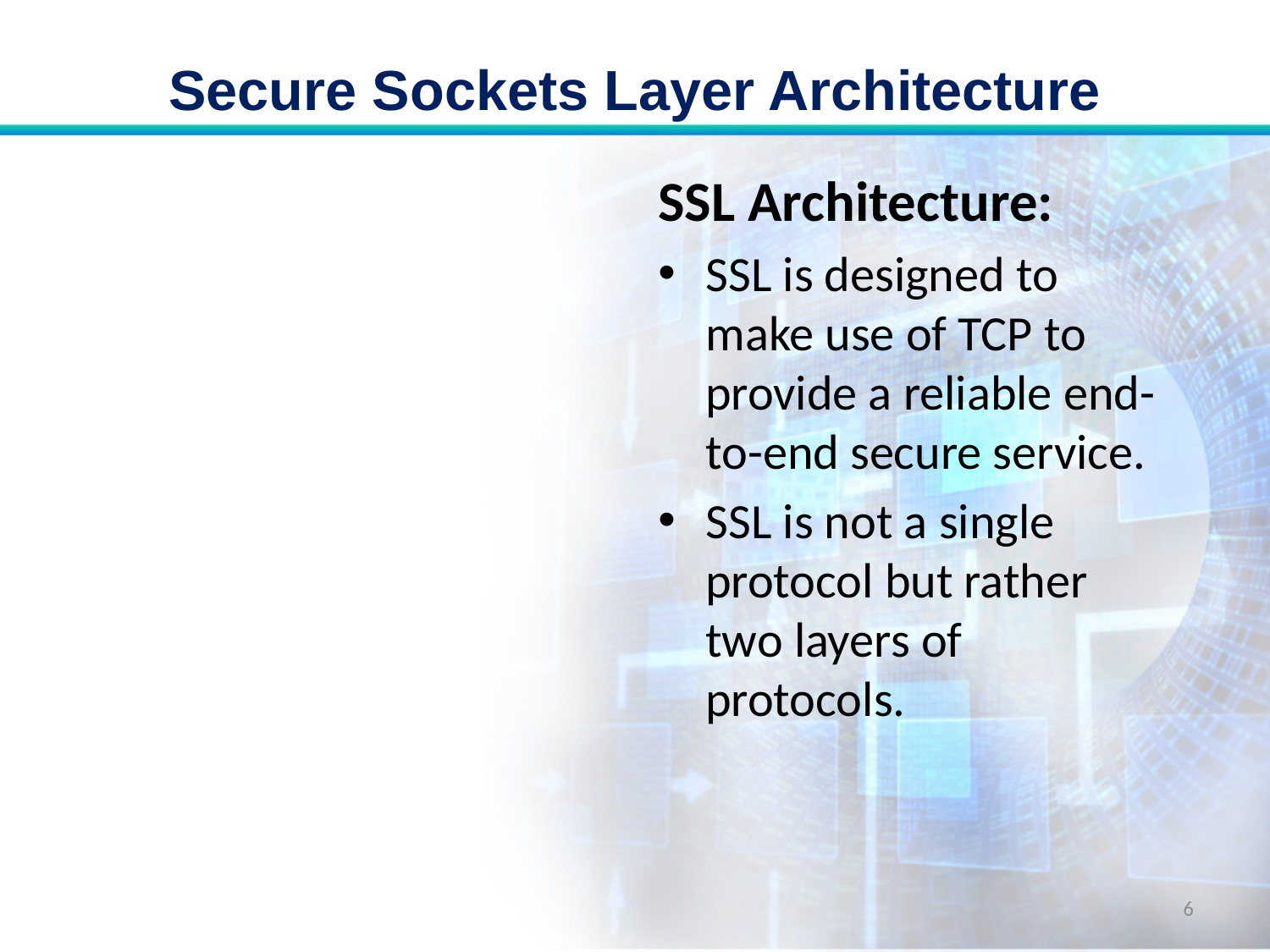

# Secure Sockets Layer Architecture
SSL Architecture:
SSL is designed to make use of TCP to provide a reliable end-to-end secure service.
SSL is not a single protocol but rather two layers of protocols.
6